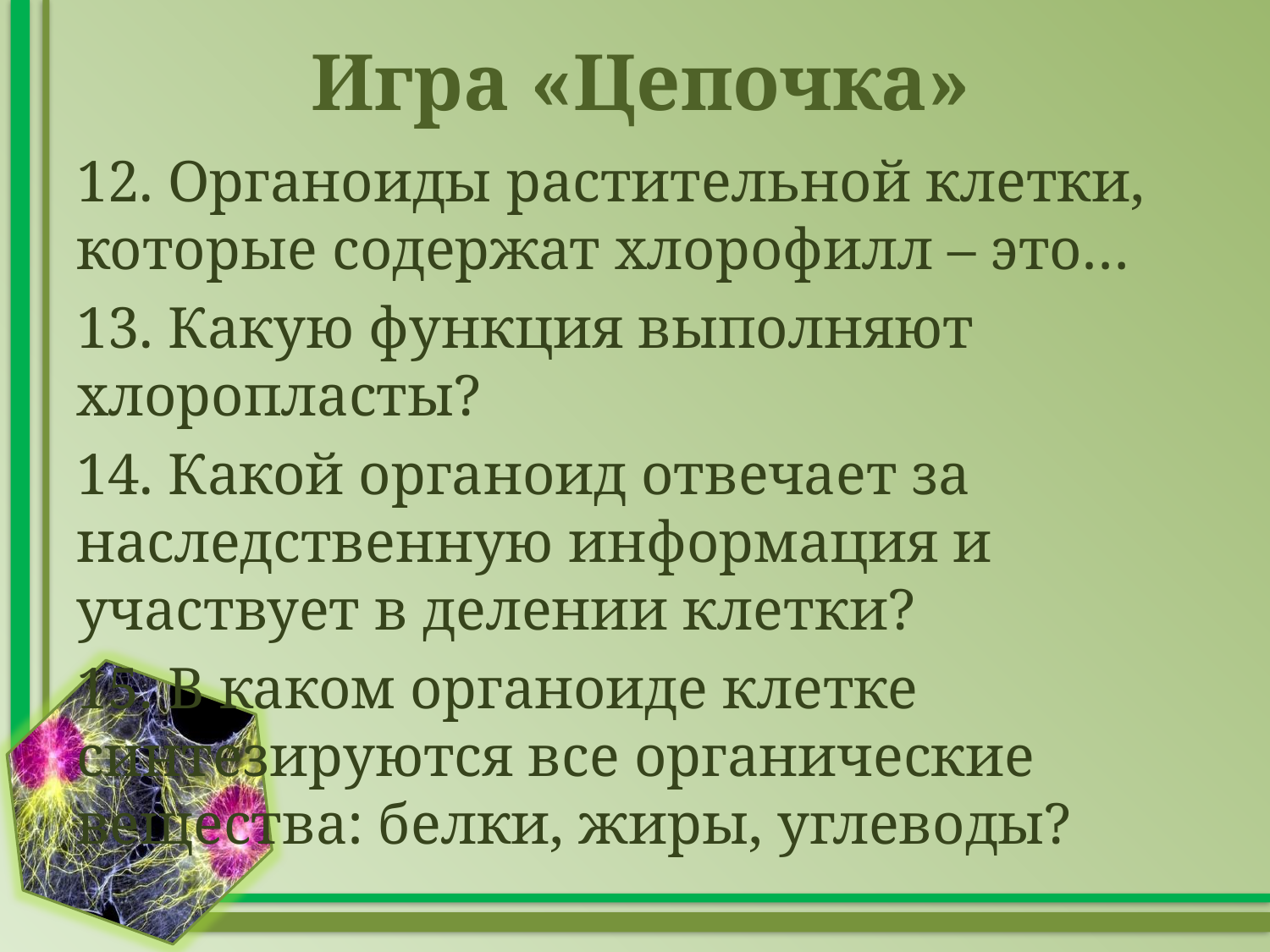

# Игра «Цепочка»
12. Органоиды растительной клетки, которые содержат хлорофилл – это…
13. Какую функция выполняют хлоропласты?
14. Какой органоид отвечает за наследственную информация и участвует в делении клетки?
15. В каком органоиде клетке синтезируются все органические вещества: белки, жиры, углеводы?